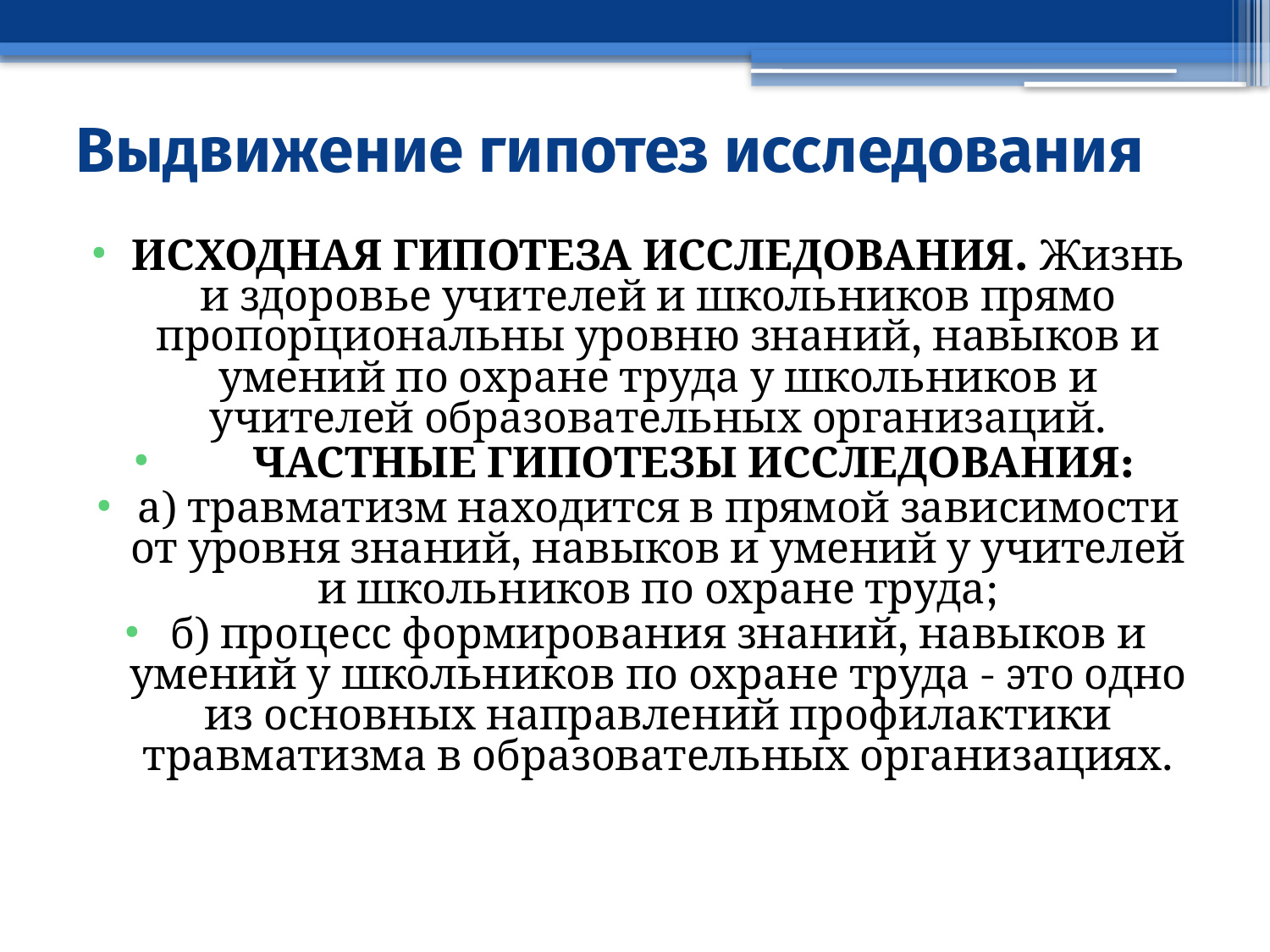

# Выдвижение гипотез исследования

ИСХОДНАЯ ГИПОТЕЗА ИССЛЕДОВАНИЯ. Жизнь и здоровье учителей и школьников прямо пропорциональны уровню знаний, навыков и умений по охране труда у школьников и учителей образовательных организаций.
       ЧАСТНЫЕ ГИПОТЕЗЫ ИССЛЕДОВАНИЯ:
а) травматизм находится в прямой зависимости от уровня знаний, навыков и умений у учителей и школьников по охране труда;
б) процесс формирования знаний, навыков и умений у школьников по охране труда - это одно из основных направлений профилактики травматизма в образовательных организациях.